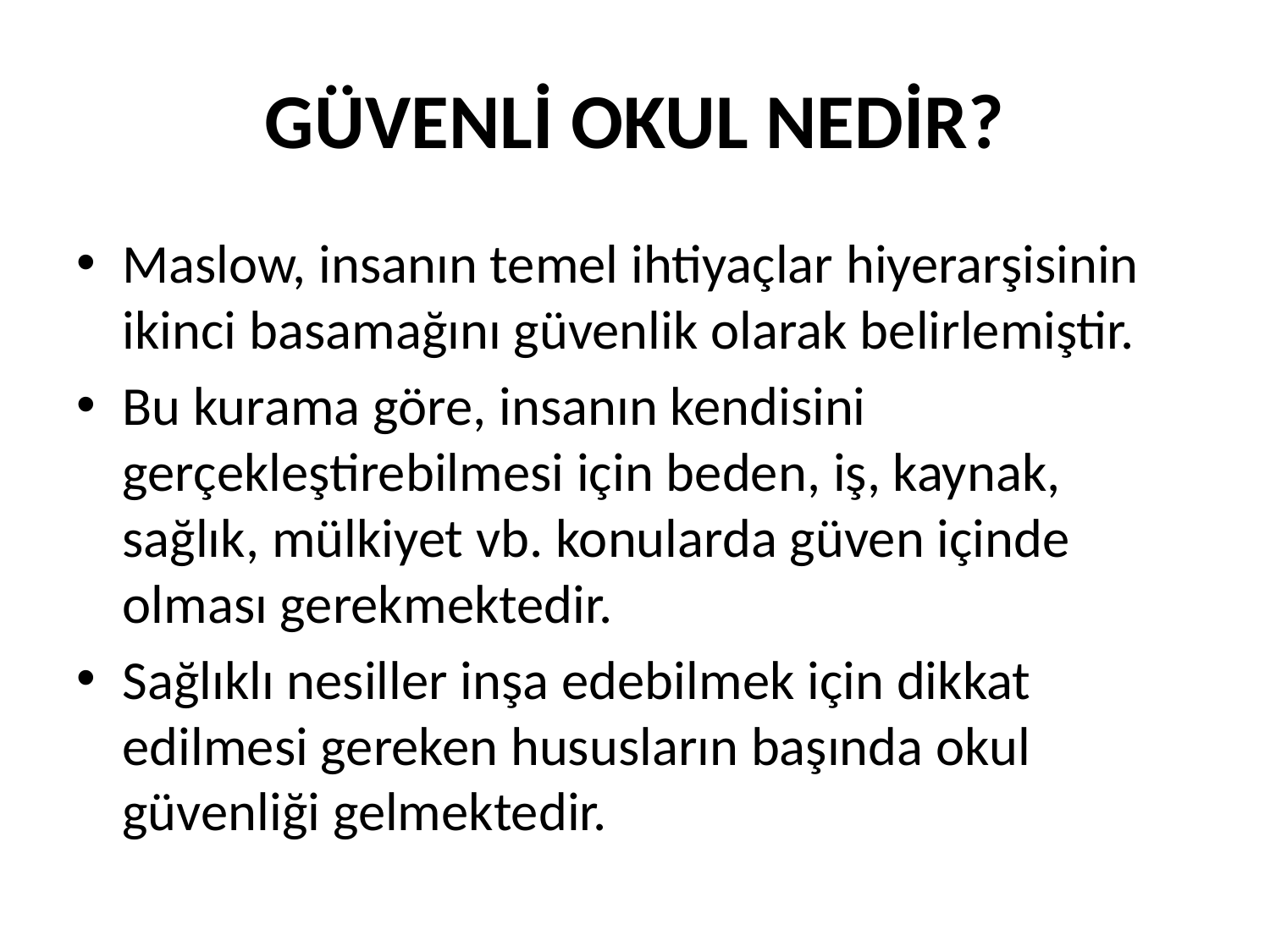

# GÜVENLİ OKUL NEDİR?
Maslow, insanın temel ihtiyaçlar hiyerarşisinin ikinci basamağını güvenlik olarak belirlemiştir.
Bu kurama göre, insanın kendisini gerçekleştirebilmesi için beden, iş, kaynak, sağlık, mülkiyet vb. konularda güven içinde olması gerekmektedir.
Sağlıklı nesiller inşa edebilmek için dikkat edilmesi gereken hususların başında okul güvenliği gelmektedir.